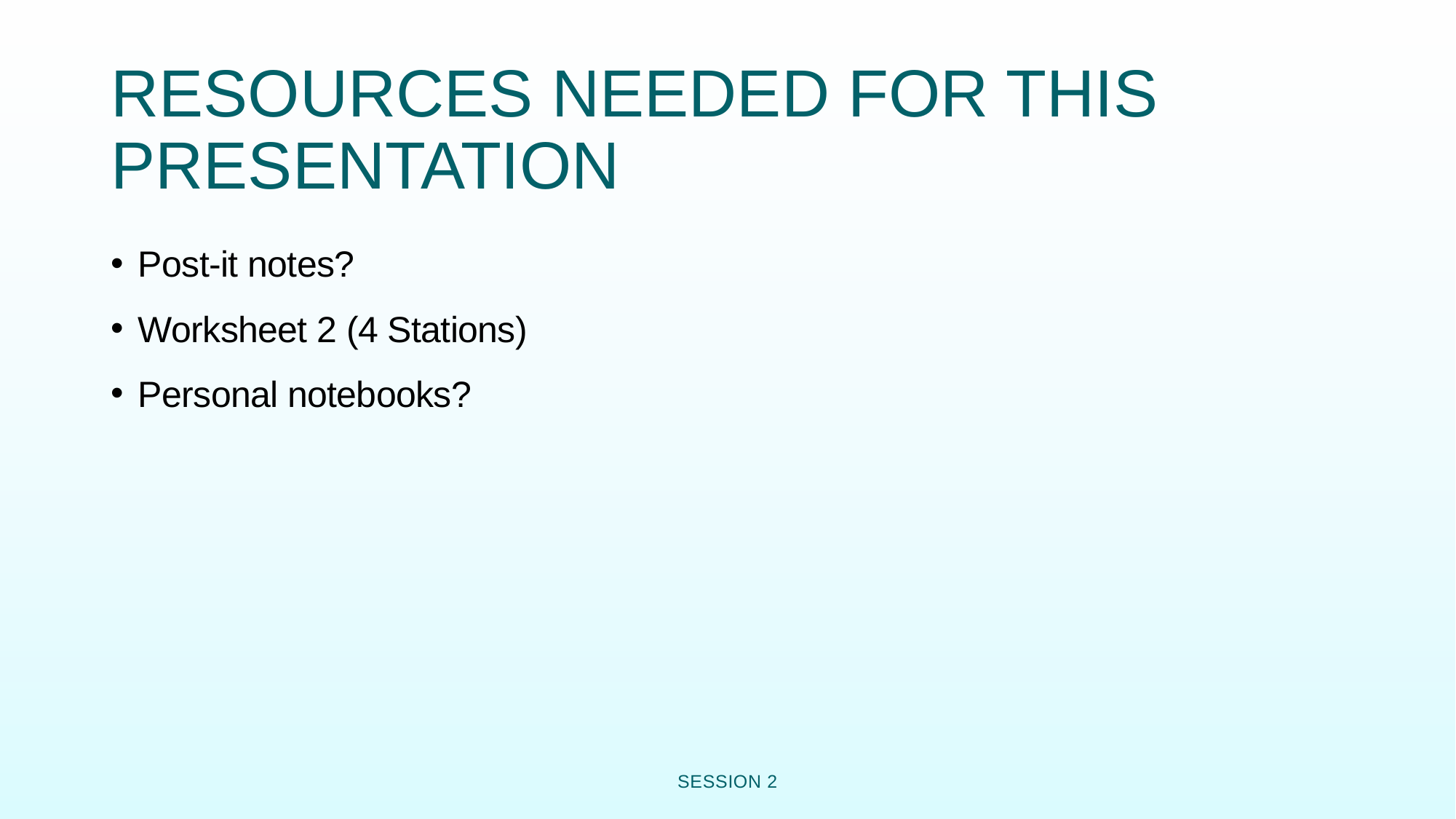

# RESOURCES NEEDED FOR THIS PRESENTATION
Post-it notes?
Worksheet 2 (4 Stations)
Personal notebooks?
SESSION 2